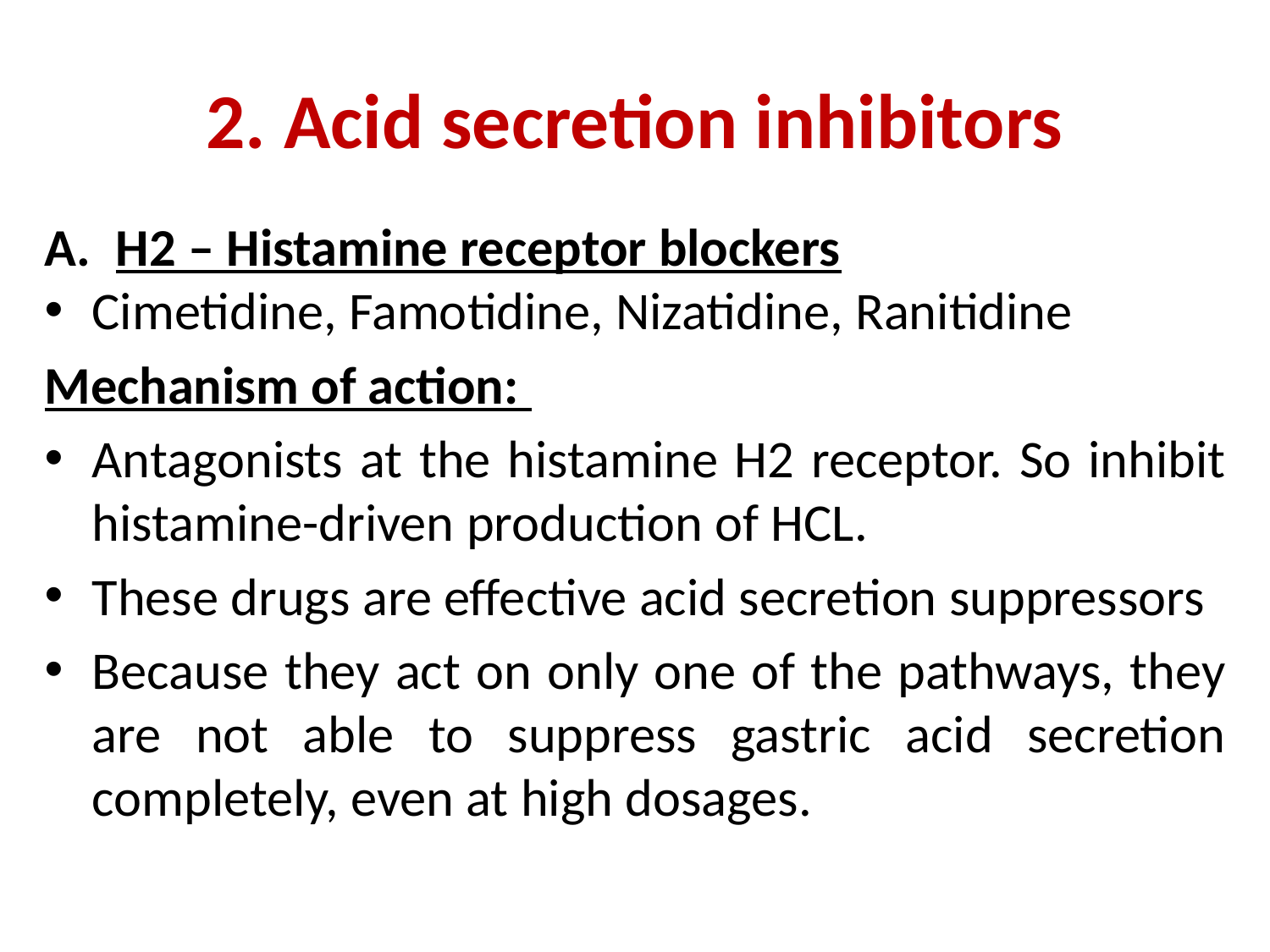

# 2. Acid secretion inhibitors
H2 – Histamine receptor blockers
Cimetidine, Famotidine, Nizatidine, Ranitidine
Mechanism of action:
Antagonists at the histamine H2 receptor. So inhibit histamine-driven production of HCL.
These drugs are effective acid secretion suppressors
Because they act on only one of the pathways, they are not able to suppress gastric acid secretion completely, even at high dosages.